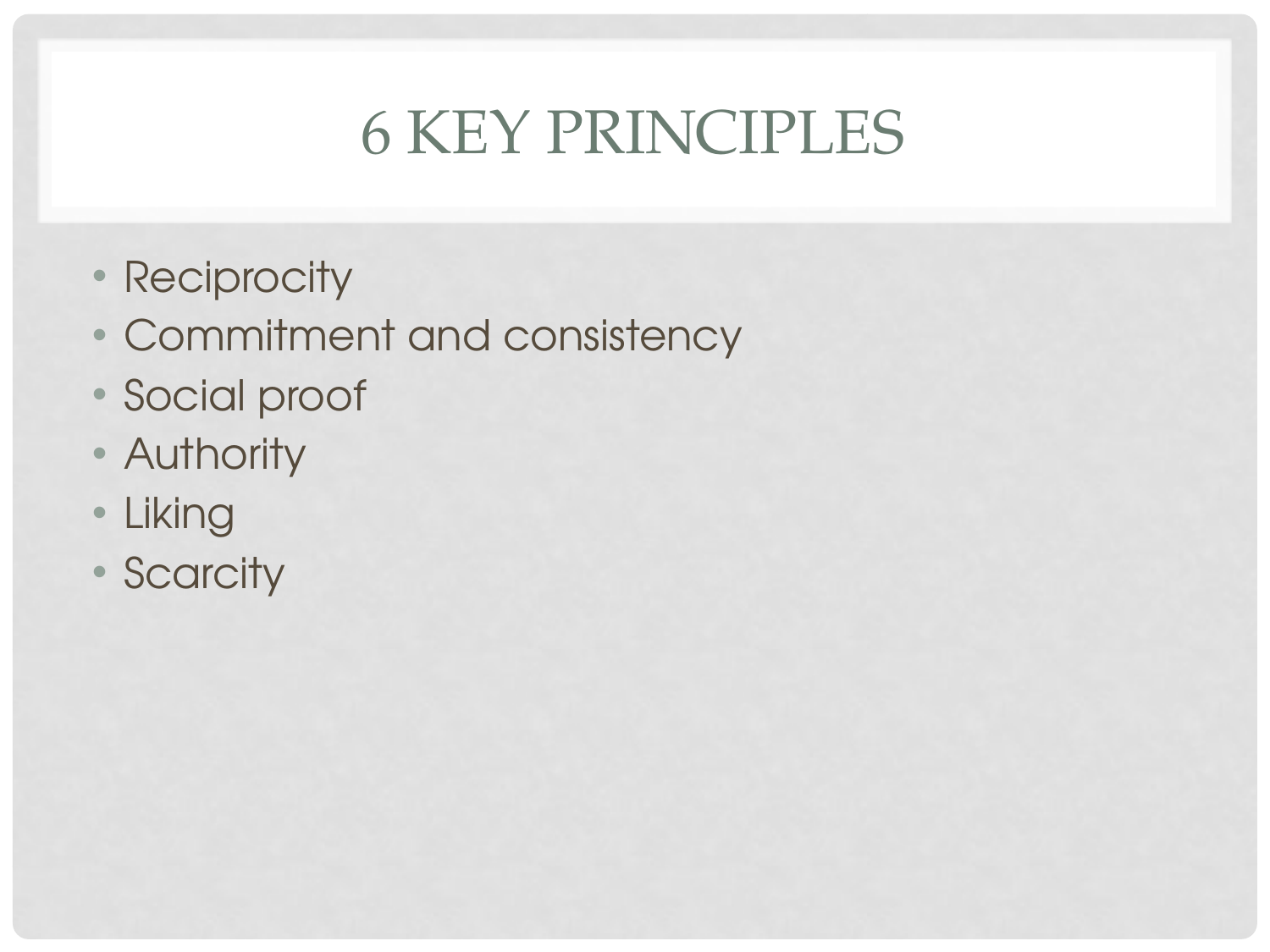

# 6 key principles
Reciprocity
Commitment and consistency
Social proof
Authority
Liking
Scarcity